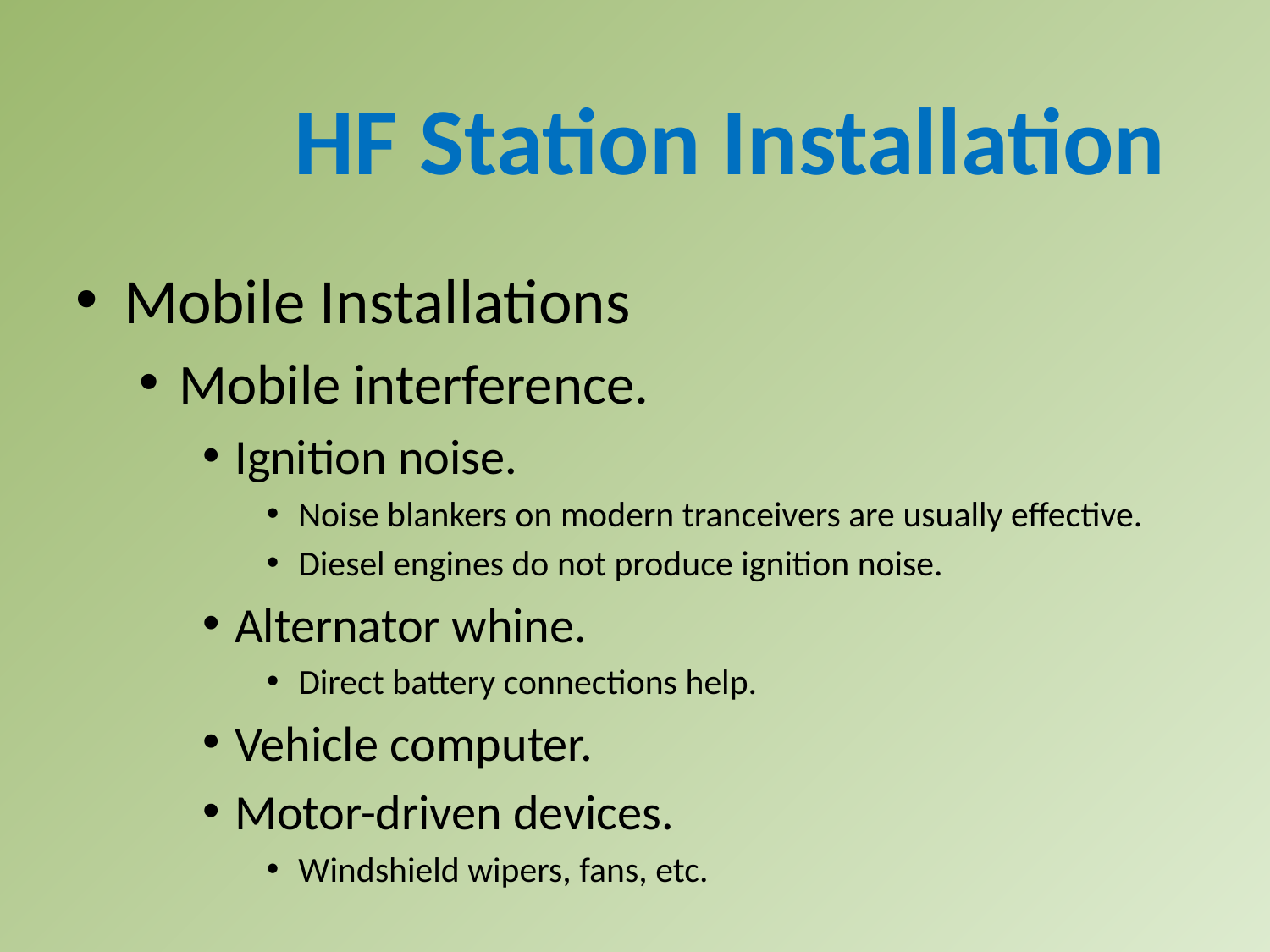

HF Station Installation
Mobile Installations
Mobile interference.
Ignition noise.
Noise blankers on modern tranceivers are usually effective.
Diesel engines do not produce ignition noise.
Alternator whine.
Direct battery connections help.
Vehicle computer.
Motor-driven devices.
Windshield wipers, fans, etc.